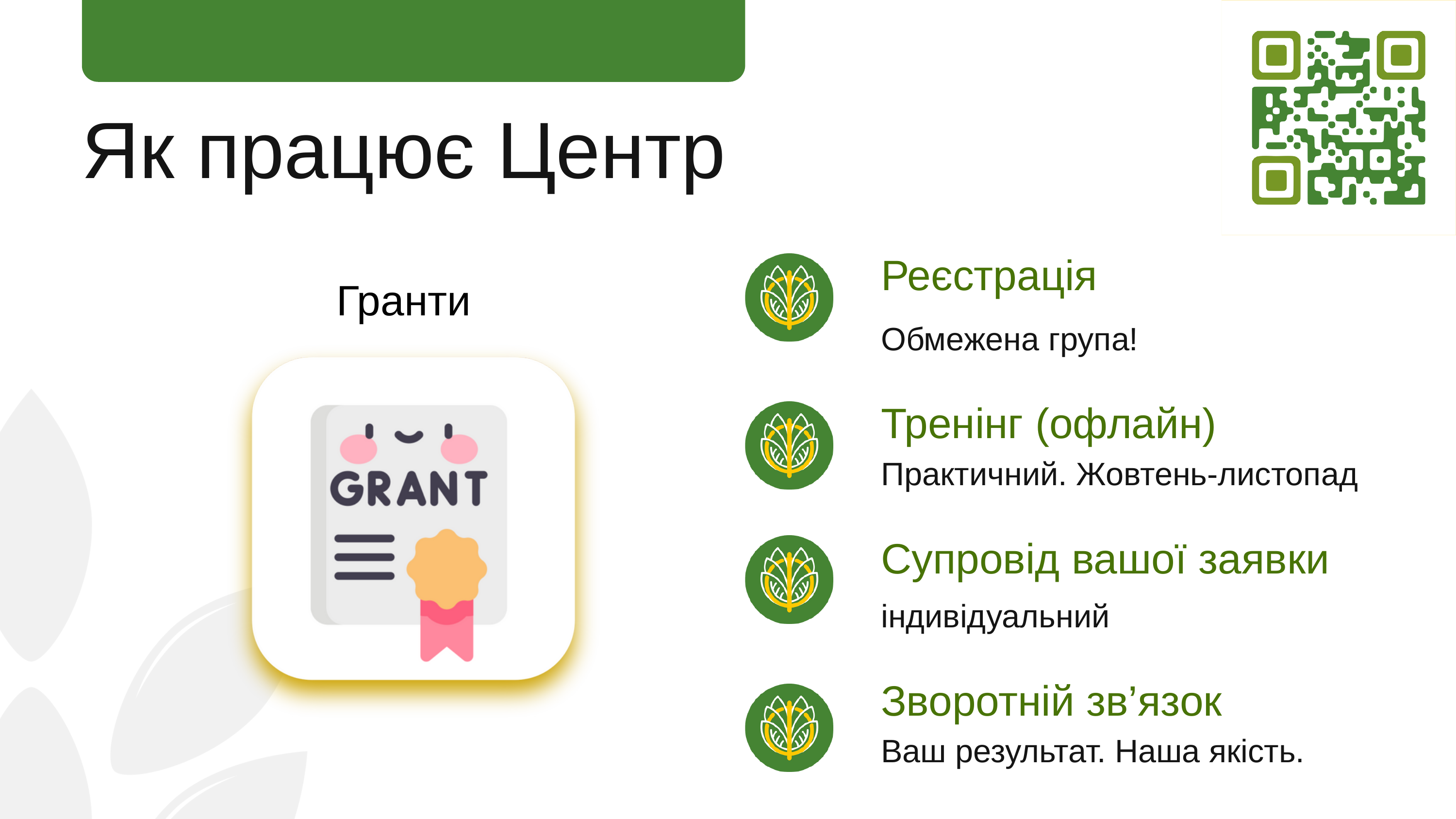

Як працює Центр
Реєстрація

Обмежена група!
Гранти

Тренінг (офлайн)

Практичний. Жовтень-листопад

Супровід вашої заявки
індивідуальний
Зворотній зв’язок

Ваш результат. Наша якість.